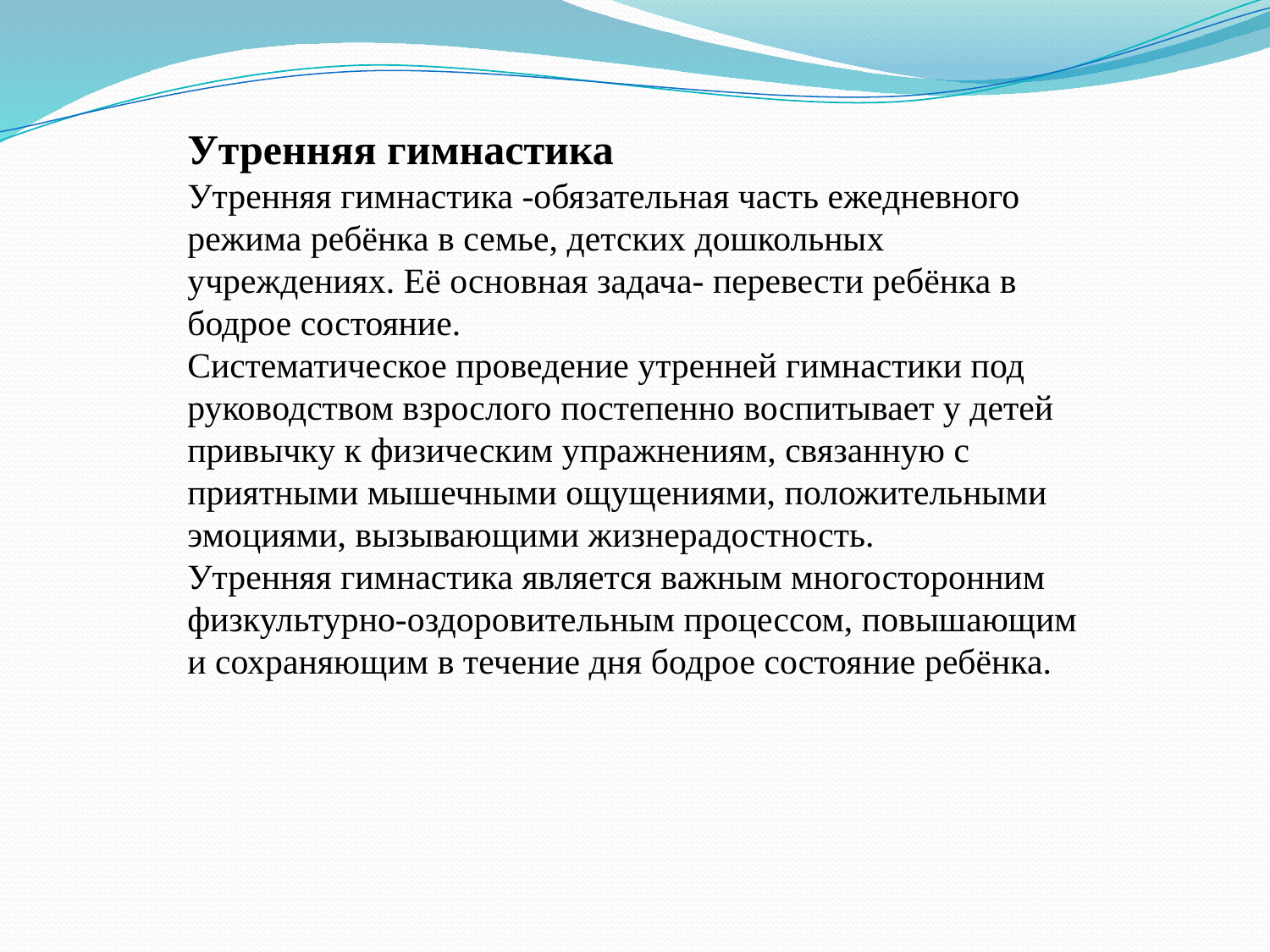

Утренняя гимнастика
Утренняя гимнастика -обязательная часть ежедневного режима ребёнка в семье, детских дошкольных учреждениях. Её основная задача- перевести ребёнка в бодрое состояние.
Систематическое проведение утренней гимнастики под руководством взрослого постепенно воспитывает у детей привычку к физическим упражнениям, связанную с приятными мышечными ощущениями, положительными эмоциями, вызывающими жизнерадостность.
Утренняя гимнастика является важным многосторонним
физкультурно-оздоровительным процессом, повышающим и сохраняющим в течение дня бодрое состояние ребёнка.